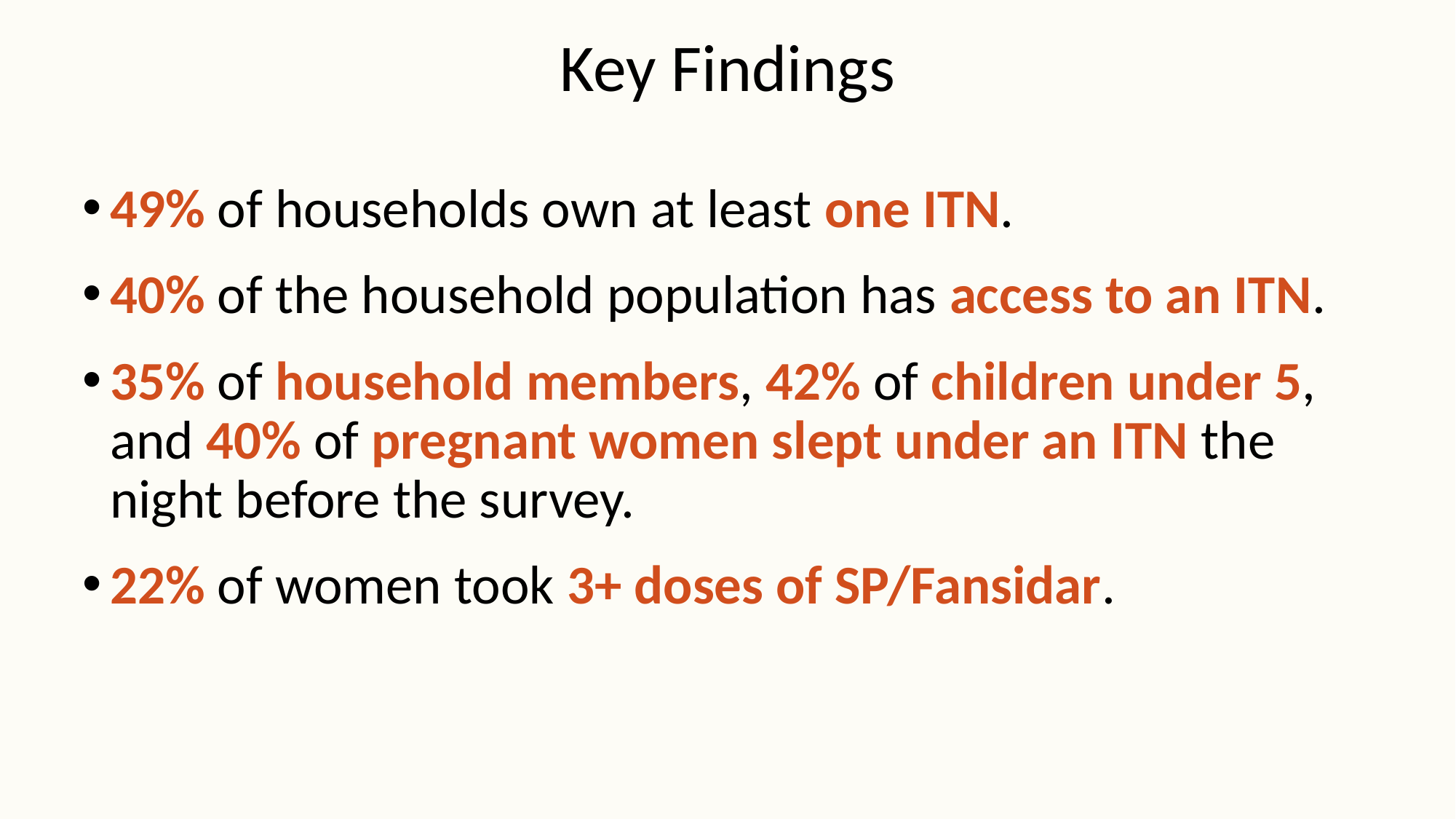

# Key Findings
49% of households own at least one ITN.
40% of the household population has access to an ITN.
35% of household members, 42% of children under 5, and 40% of pregnant women slept under an ITN the night before the survey.
22% of women took 3+ doses of SP/Fansidar.